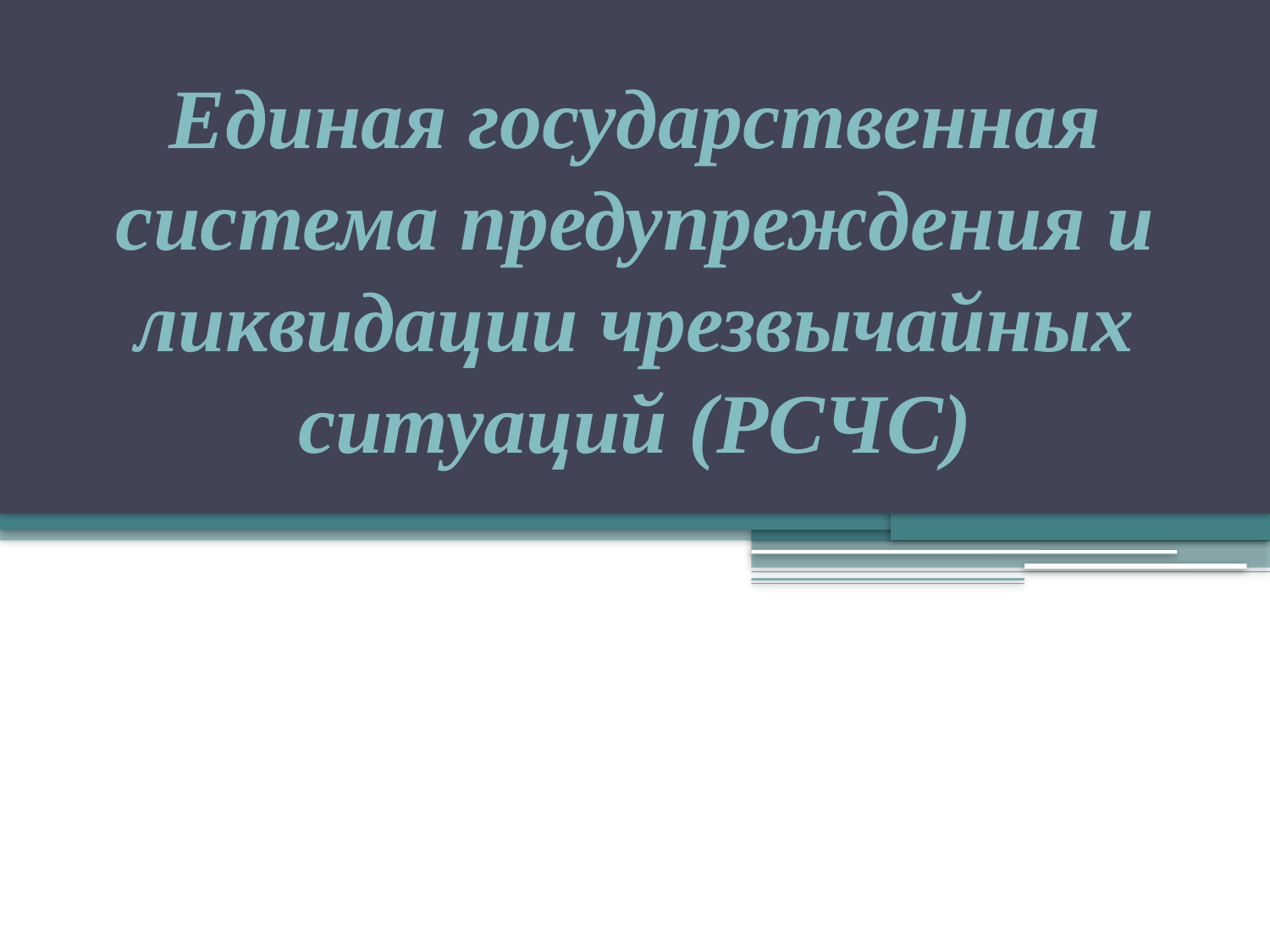

# Единая государственная система предупреждения и ликвидации чрезвычайных ситуаций (РСЧС)